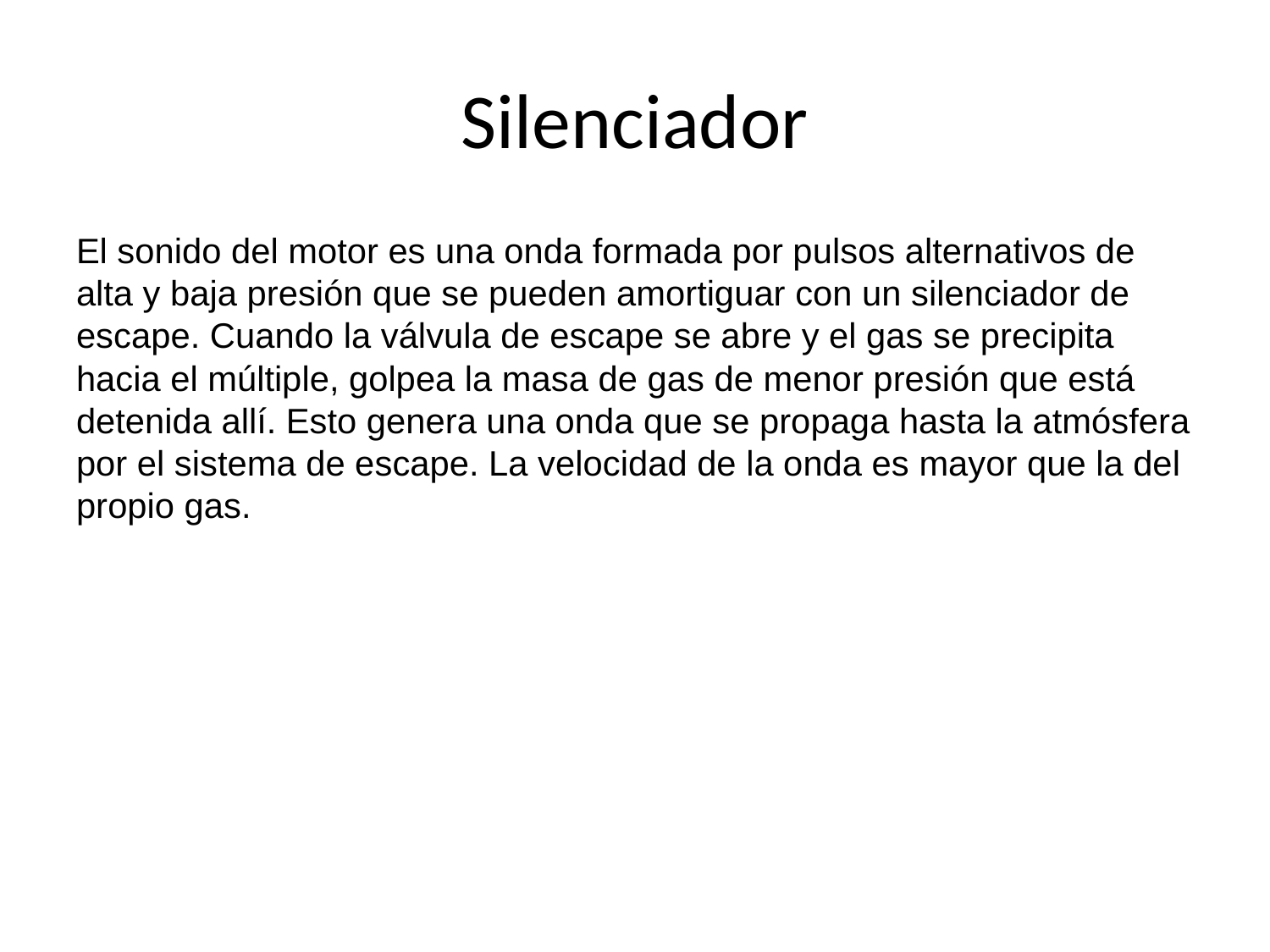

# Silenciador
El sonido del motor es una onda formada por pulsos alternativos de alta y baja presión que se pueden amortiguar con un silenciador de escape. Cuando la válvula de escape se abre y el gas se precipita hacia el múltiple, golpea la masa de gas de menor presión que está detenida allí. Esto genera una onda que se propaga hasta la atmósfera por el sistema de escape. La velocidad de la onda es mayor que la del propio gas.